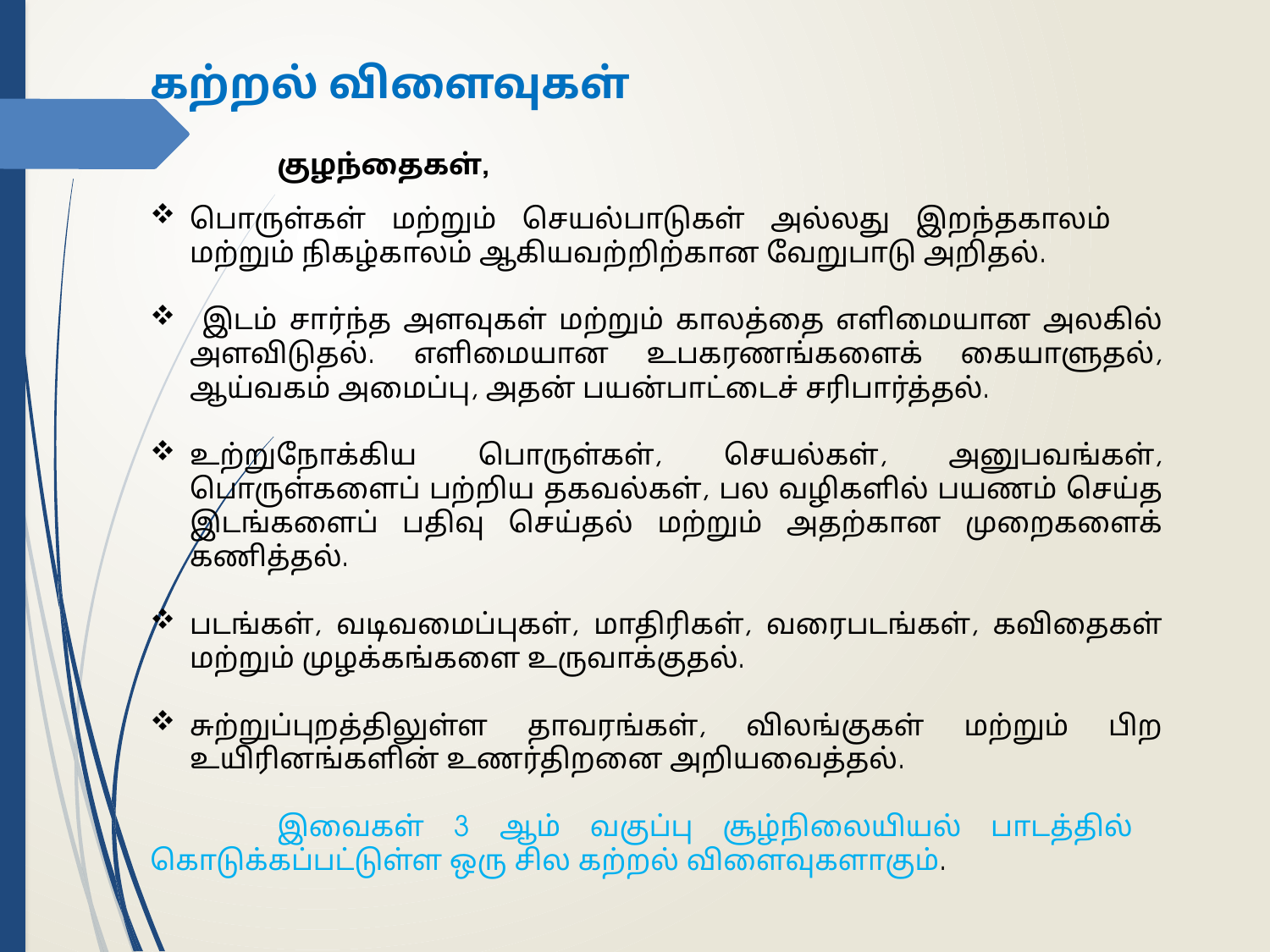

கற்றல் விளைவுகள்
      	குழந்தைகள்,
பொருள்கள் மற்றும் செயல்பாடுகள் அல்லது இறந்தகாலம்   மற்றும் நிகழ்காலம் ஆகியவற்றிற்கான வேறுபாடு அறிதல்.

 இடம் சார்ந்த அளவுகள் மற்றும் காலத்தை எளிமையான அலகில் அளவிடுதல். எளிமையான உபகரணங்களைக் கையாளுதல், ஆய்வகம் அமைப்பு, அதன் பயன்பாட்டைச் சரிபார்த்தல்.

உற்றுநோக்கிய பொருள்கள், செயல்கள், அனுபவங்கள், பொருள்களைப் பற்றிய தகவல்கள், பல வழிகளில் பயணம் செய்த இடங்களைப் பதிவு செய்தல் மற்றும் அதற்கான முறைகளைக் கணித்தல்.

படங்கள், வடிவமைப்புகள், மாதிரிகள், வரைபடங்கள், கவிதைகள் மற்றும் முழக்கங்களை உருவாக்குதல்.

சுற்றுப்புறத்திலுள்ள தாவரங்கள், விலங்குகள் மற்றும் பிற உயிரினங்களின் உணர்திறனை அறியவைத்தல்.

	இவைகள் 3 ஆம் வகுப்பு சூழ்நிலையியல் பாடத்தில்  கொடுக்கப்பட்டுள்ள ஒரு சில கற்றல் விளைவுகளாகும்.